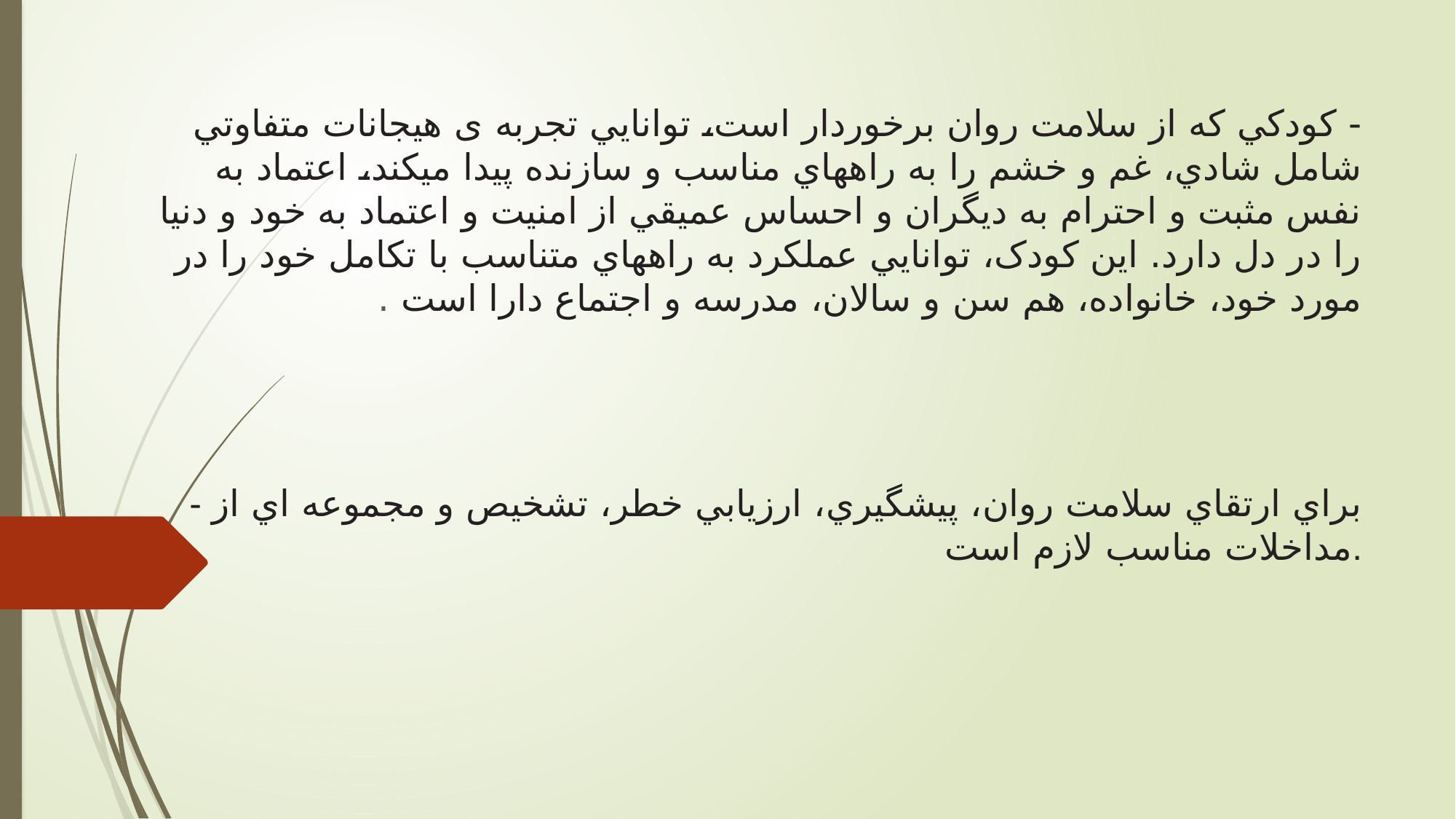

- کودکي که از سلامت روان برخوردار است، توانایي تجربه ی هیجانات متفاوتي شامل شادي، غم و خشم را به راههاي مناسب و سازنده پیدا ميکند، اعتماد به نفس مثبت و احترام به دیگران و احساس عمیقي از امنیت و اعتماد به خود و دنیا را در دل دارد. این کودک، توانایي عملکرد به راههاي متناسب با تکامل خود را در مورد خود، خانواده، هم سن و سالان، مدرسه و اجتماع دارا است .

- براي ارتقاي سلامت روان، پیشگیري، ارزیابي خطر، تشخیص و مجموعه اي از مداخلات مناسب لازم است.